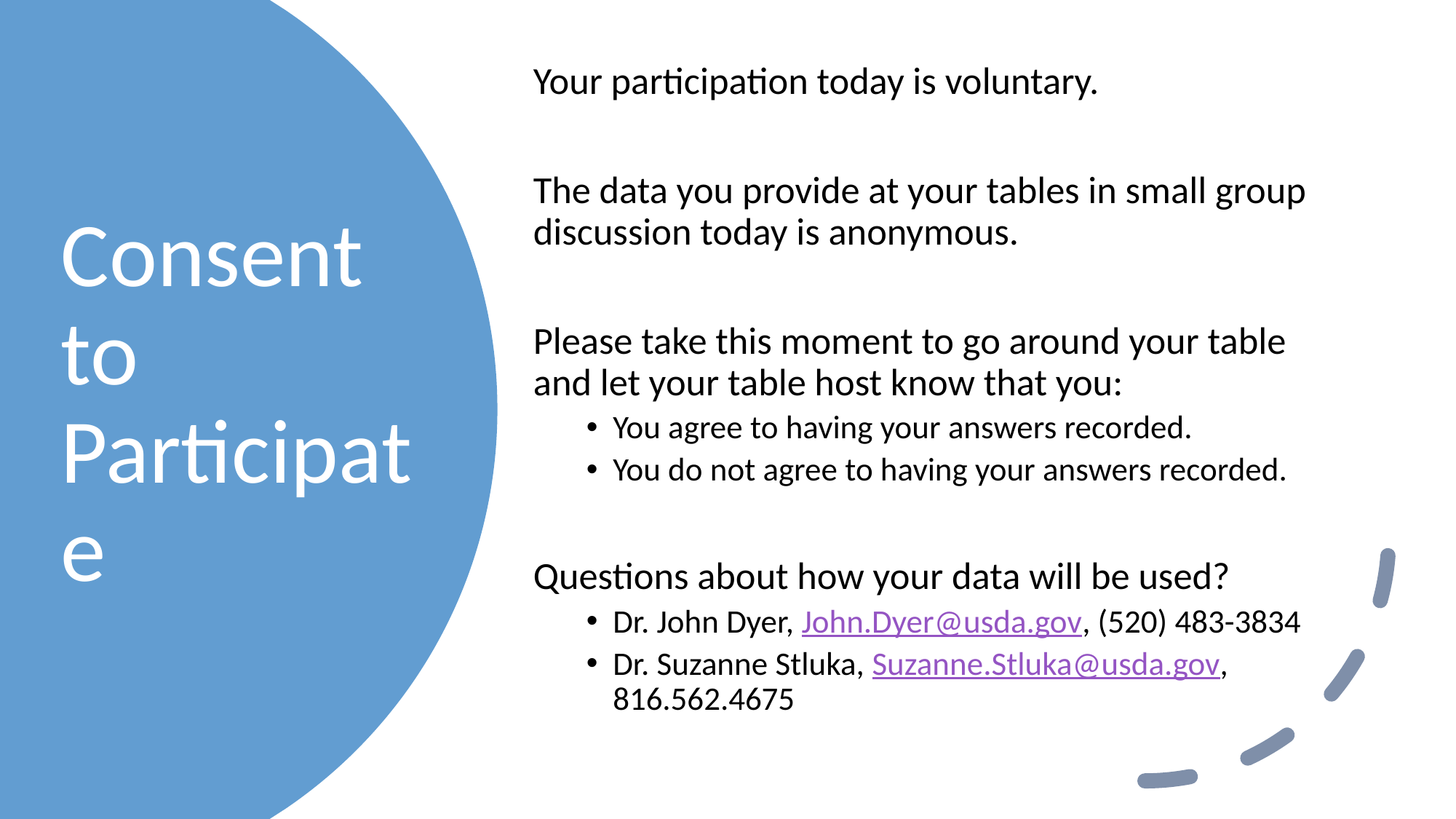

Your participation today is voluntary.

The data you provide at your tables in small group discussion today is anonymous.

Please take this moment to go around your table and let your table host know that you:
You agree to having your answers recorded.
You do not agree to having your answers recorded.

Questions about how your data will be used?
Dr. John Dyer, John.Dyer@usda.gov, (520) 483-3834
Dr. Suzanne Stluka, Suzanne.Stluka@usda.gov, 816.562.4675
# Consent to Participate